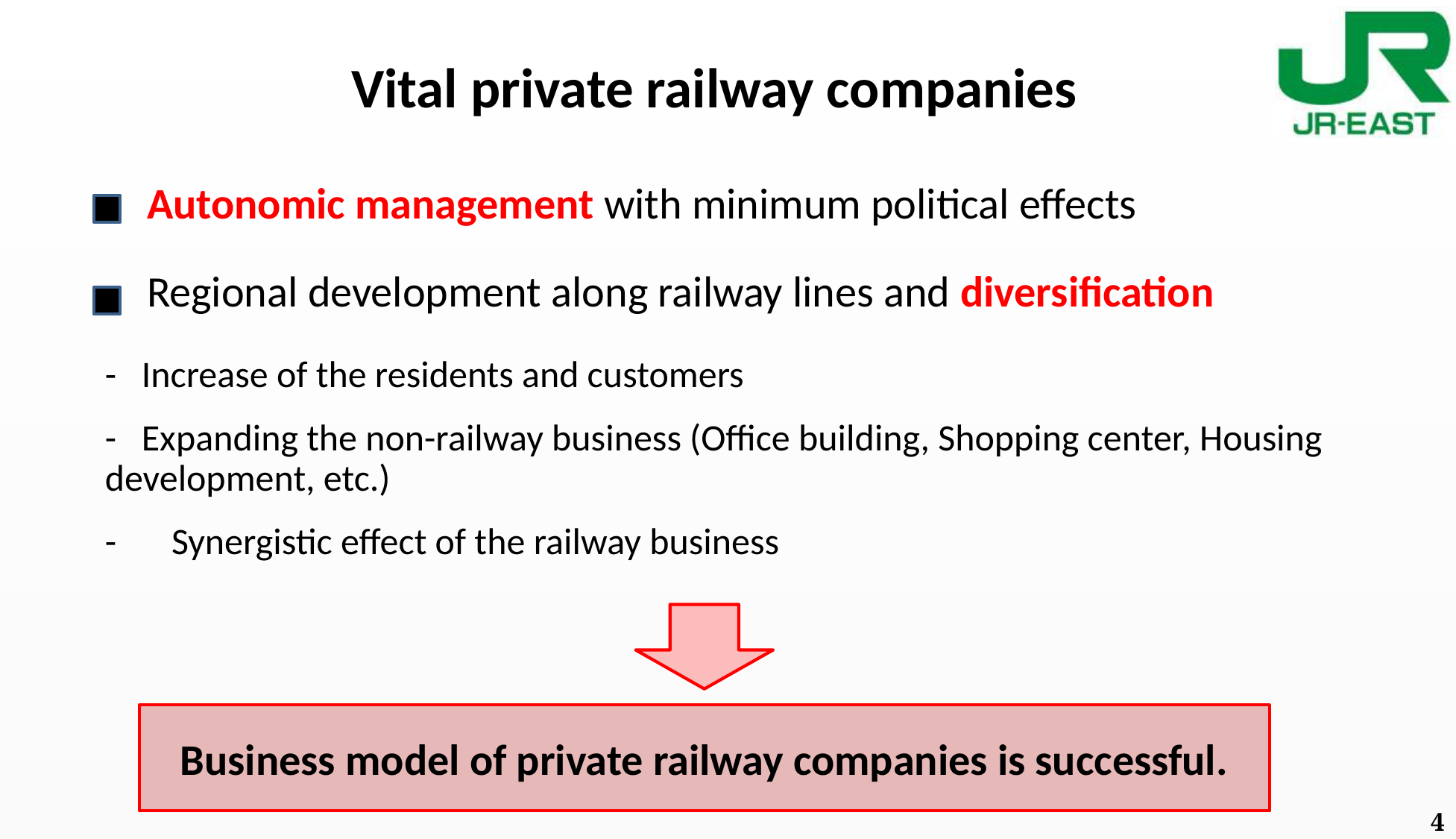

Vital private railway companies

Autonomic management with minimum political effects

Regional development along railway lines and diversification

-   Increase of the residents and customers

-   Expanding the non-railway business (Office building, Shopping center, Housing development, etc.)

-　Synergistic effect of the railway business

Business model of private railway companies is successful.
4